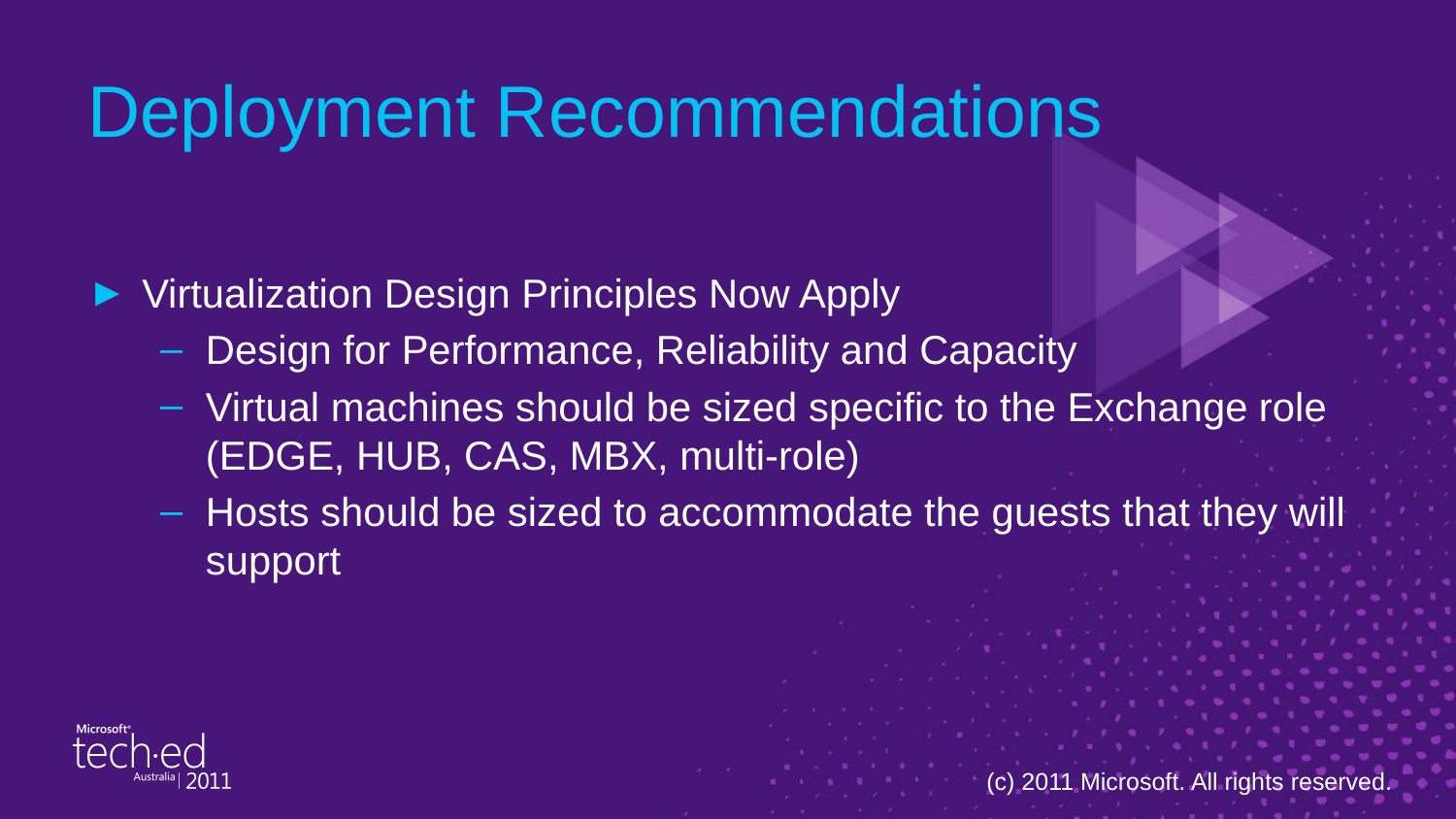

# Deployment Recommendations
Virtualization Design Principles Now Apply
Design for Performance, Reliability and Capacity
Virtual machines should be sized specific to the Exchange role (EDGE, HUB, CAS, MBX, multi-role)
Hosts should be sized to accommodate the guests that they will support

(c) 2011 Microsoft. All rights reserved.